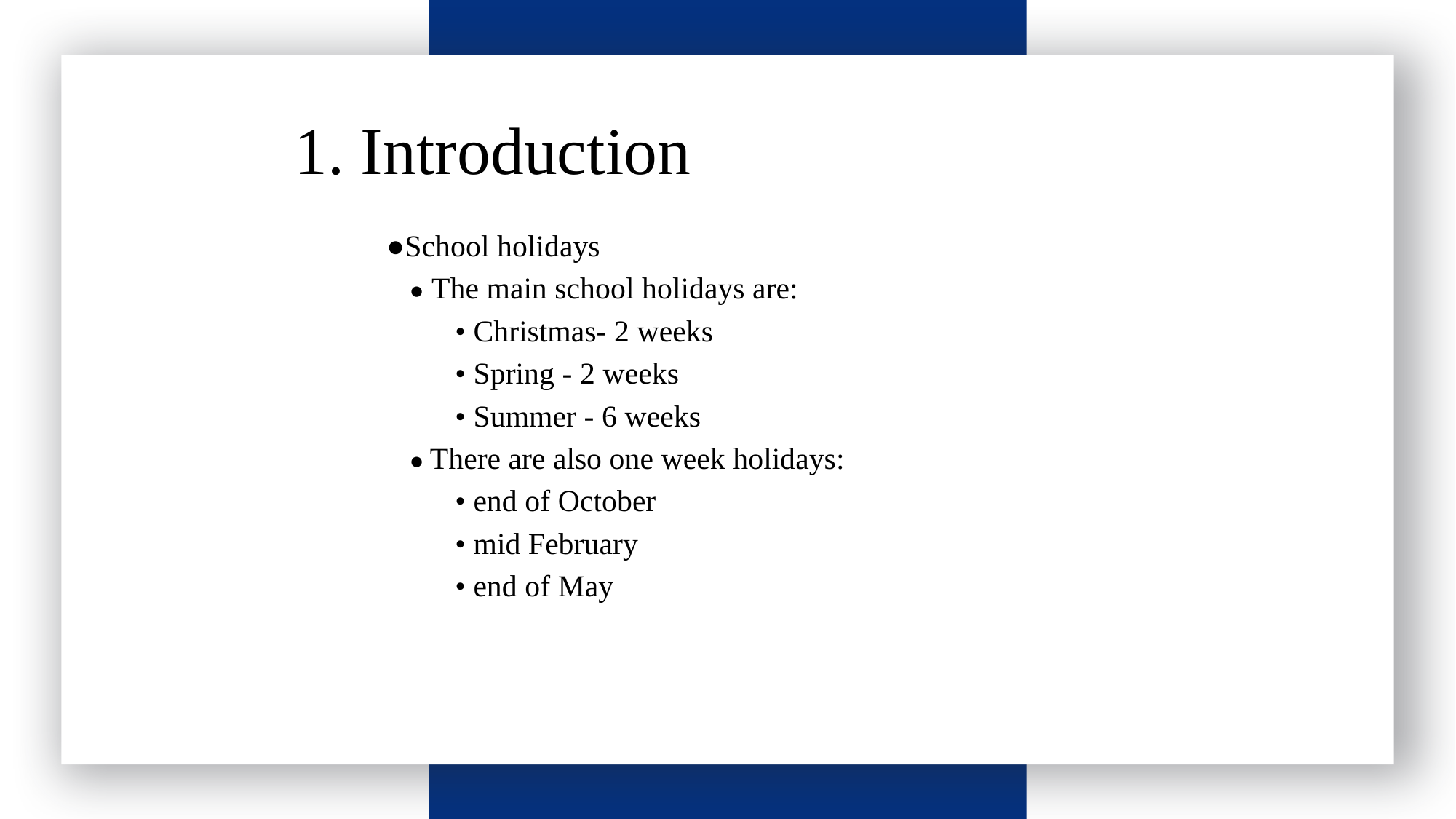

1. Introduction
●School holidays
   ● The main school holidays are:
         • Christmas- 2 weeks
         • Spring - 2 weeks
         • Summer - 6 weeks
   ● There are also one week holidays:
         • end of October
         • mid February
         • end of May